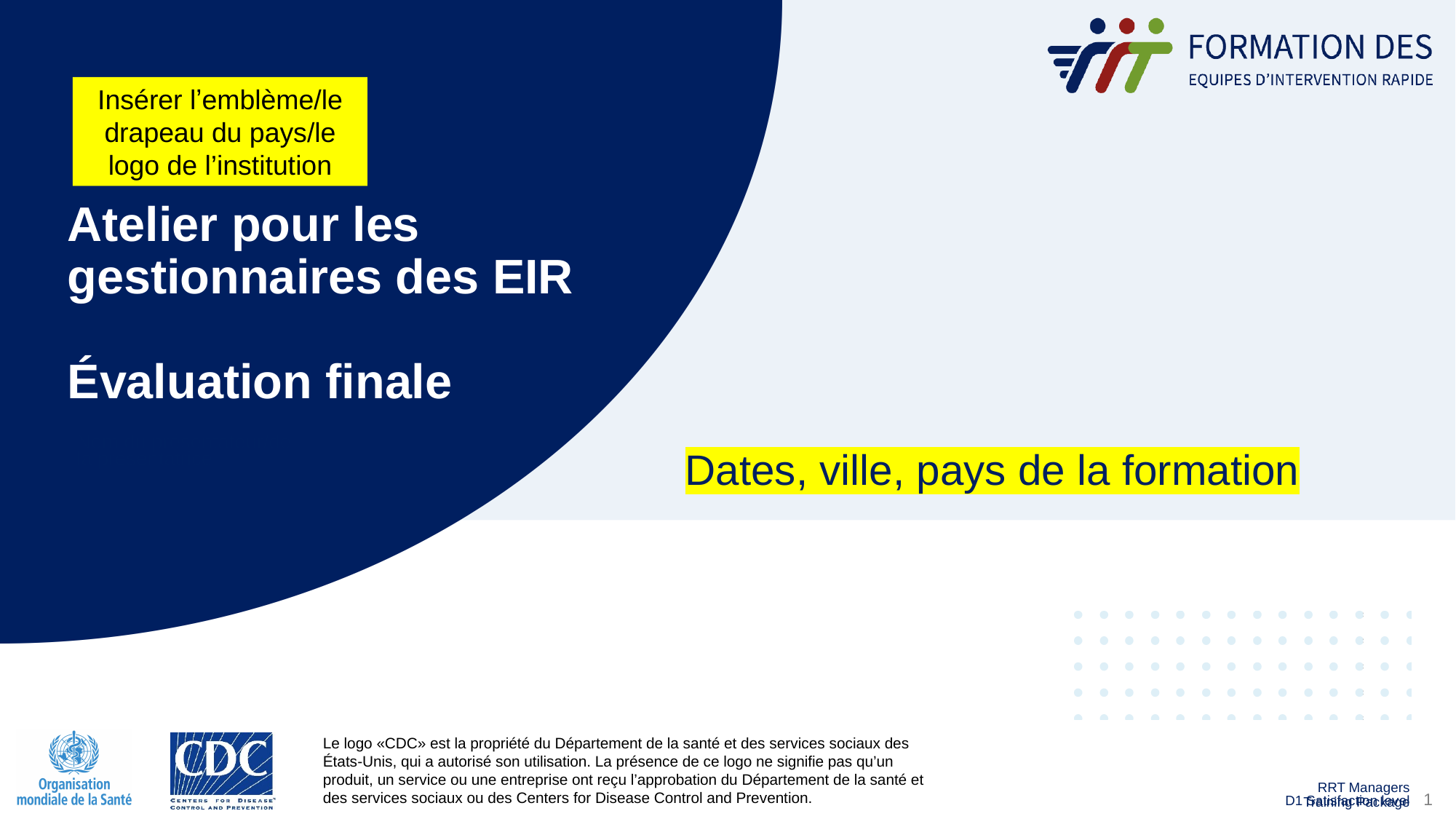

Insérer lʼemblème/le drapeau du pays/le logo de l’institution
# Atelier pour les gestionnaires des EIR Évaluation finale
Nom du présentateur/de la présentatrice
Dates, ville, pays de la formation